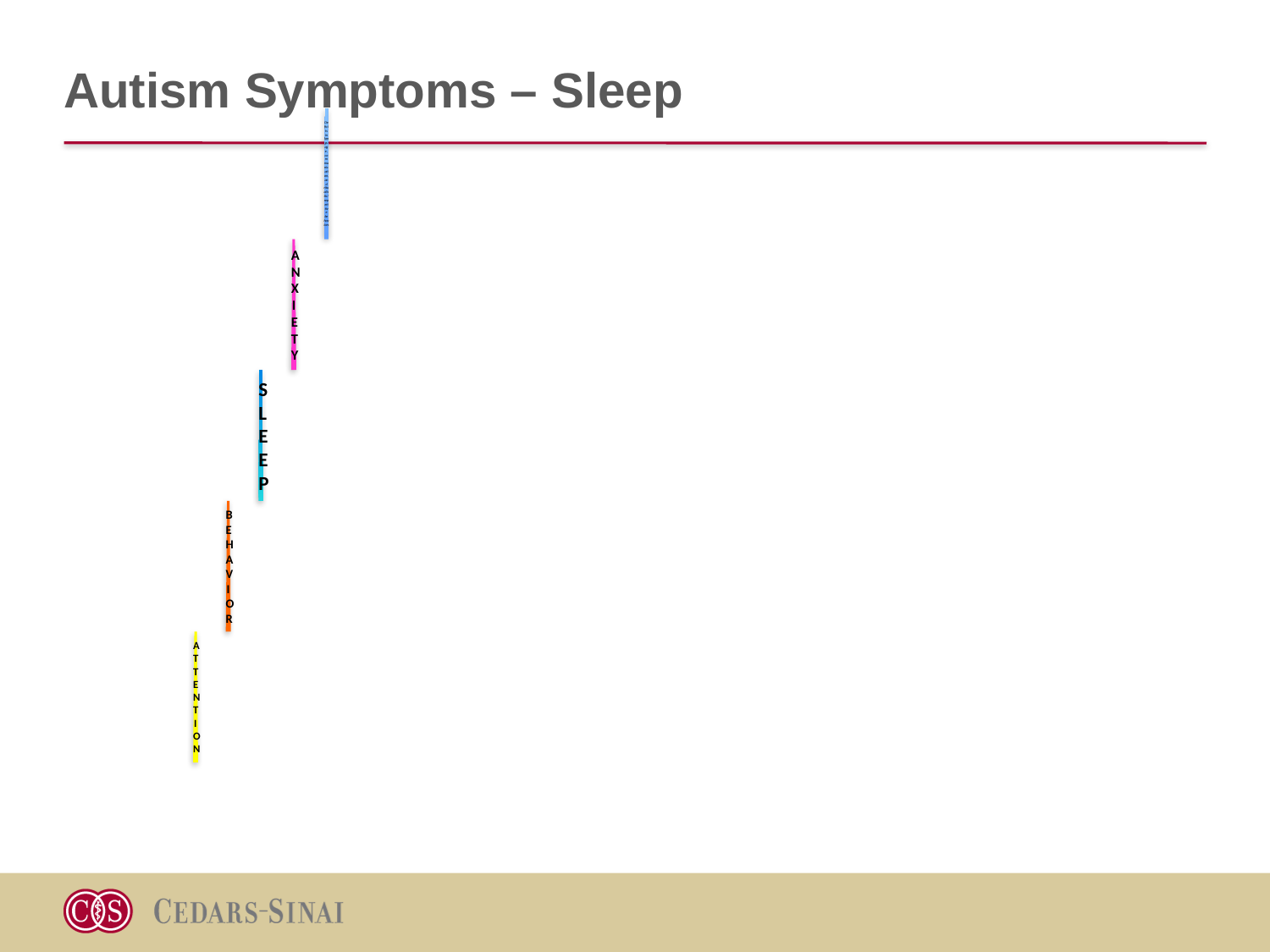

# Autism Symptoms – Sleep
Deficits in language, communication, and ritualistic/ repetitive behaviors
ANXIETY
SLEEP
ATTENTION
BEHAVIOR